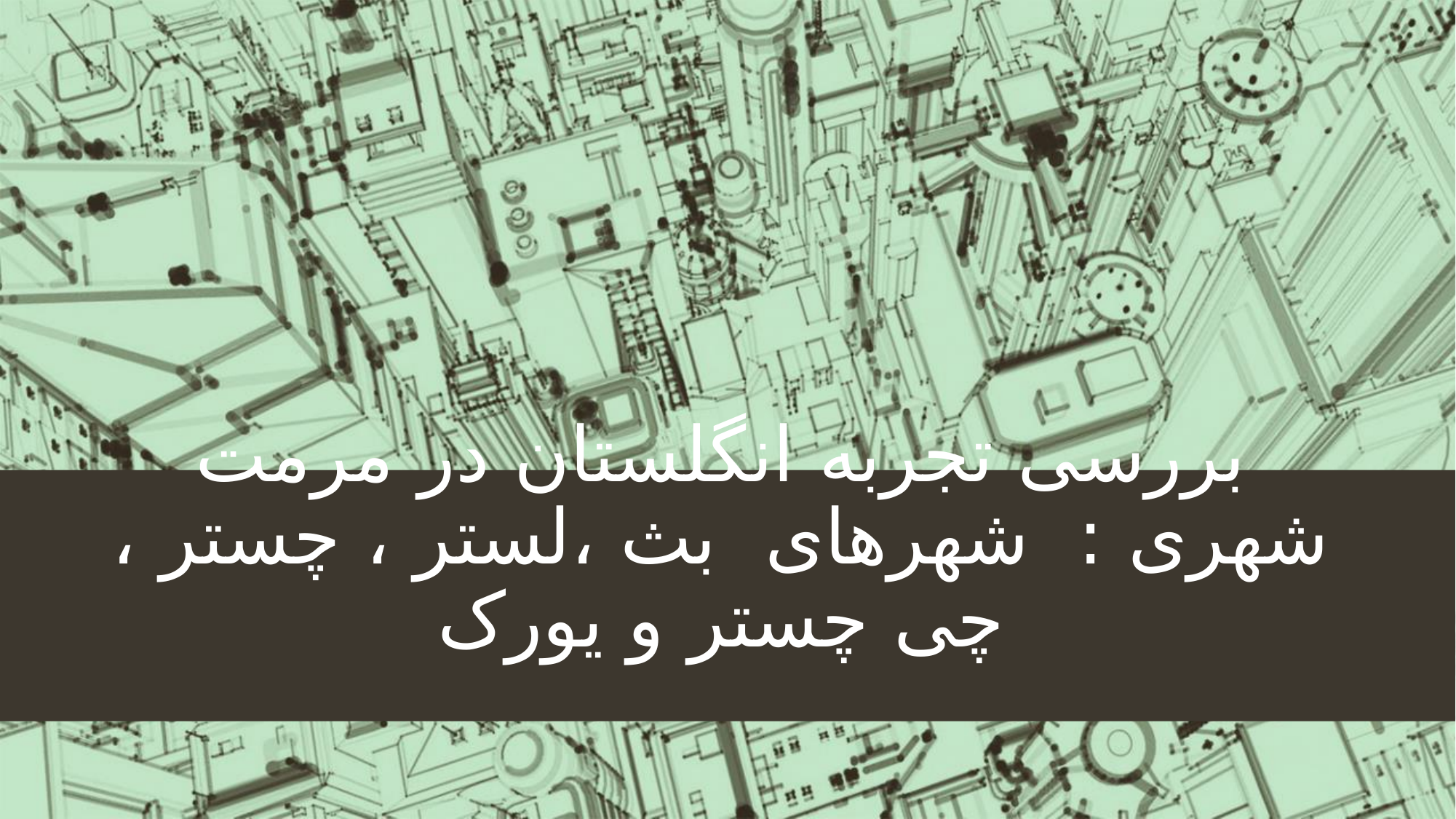

# بررسی تجربه انگلستان در مرمت شهری :  شهرهای  بث ،لستر ، چستر ، چی چستر و یورک